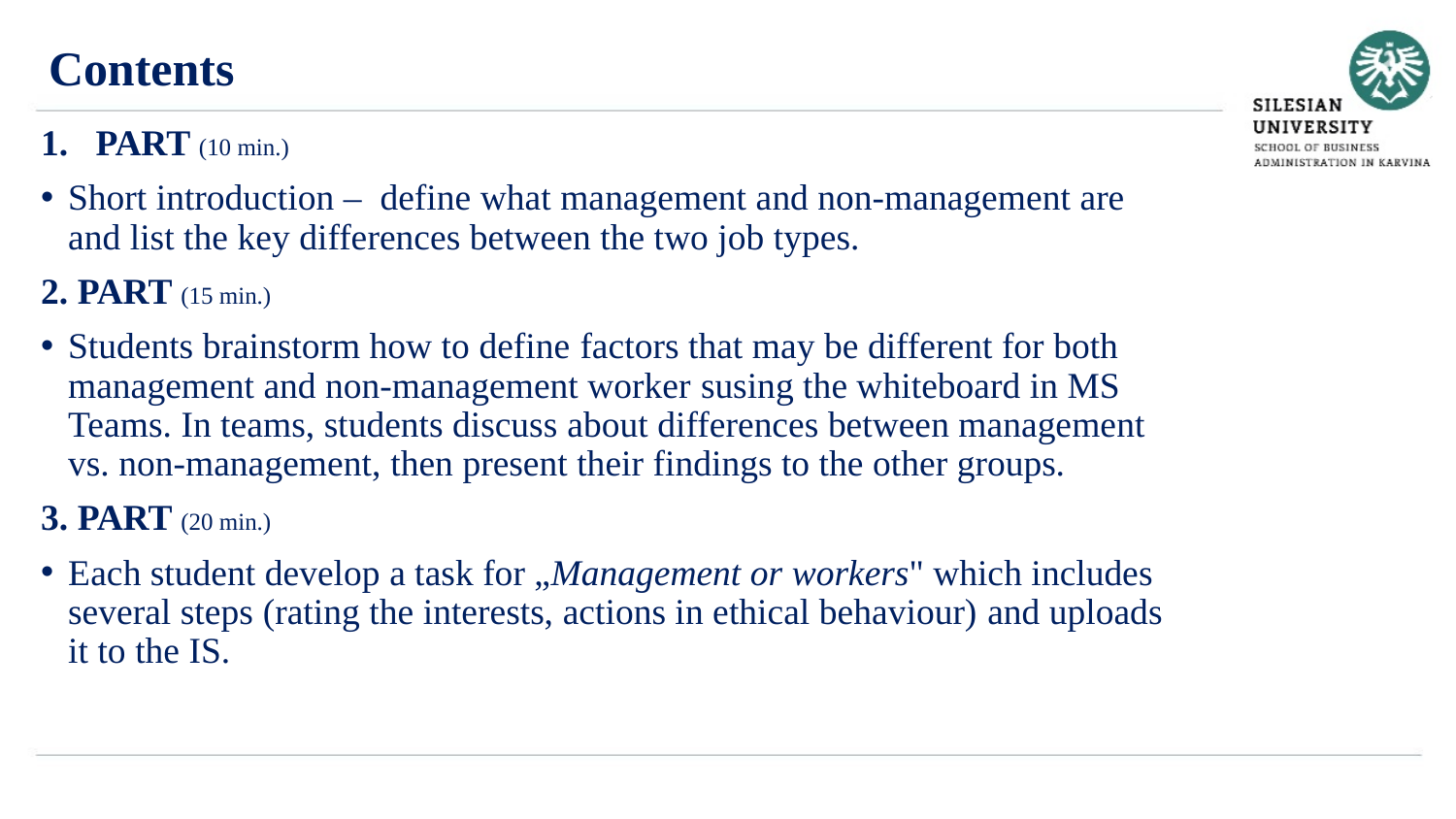

Contents
PART (10 min.)
Short introduction –  define what management and non-management are and list the key differences between the two job types.
2. PART (15 min.)
Students brainstorm how to define factors that may be different for both management and non-management worker susing the whiteboard in MS Teams. In teams, students discuss about differences between management vs. non-management, then present their findings to the other groups.
3. PART (20 min.)
Each student develop a task for „Management or workers" which includes several steps (rating the interests, actions in ethical behaviour) and uploads it to the IS.